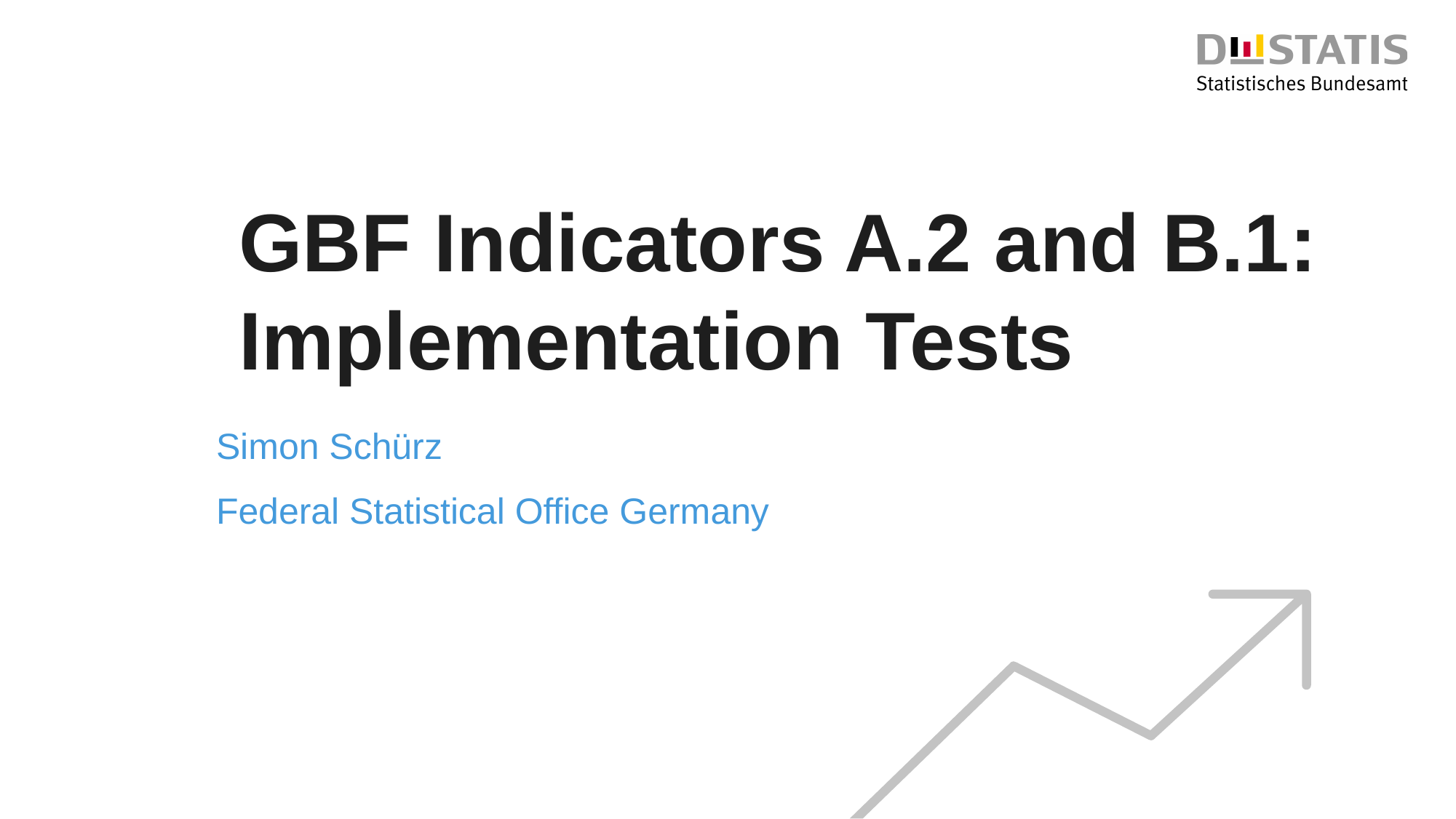

# GBF Indicators A.2 and B.1:
 GBF Indicators A.2 and B.1:
 Implementation Tests
Simon Schürz
Federal Statistical Office Germany